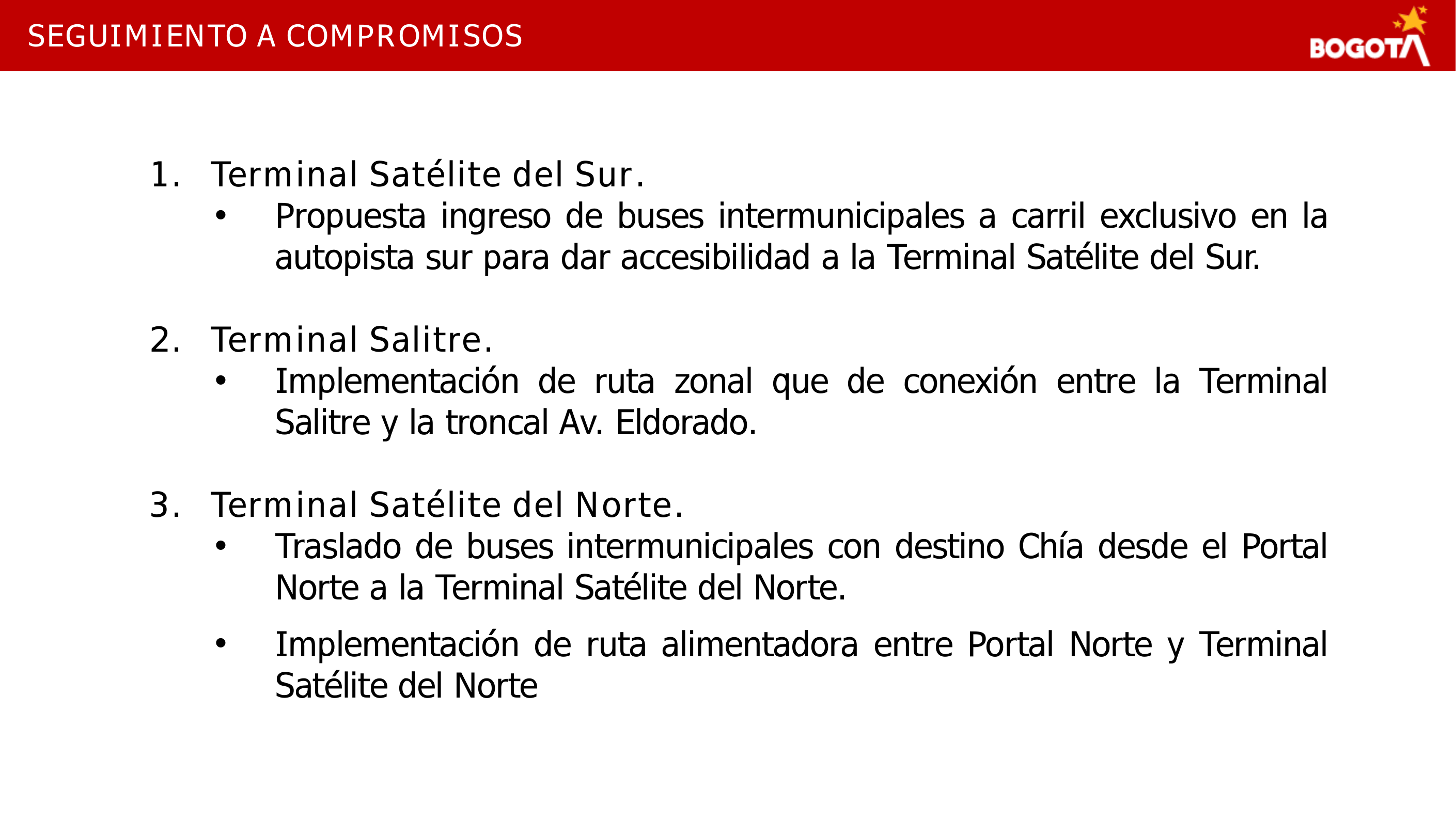

SEGUIMIENTO A COMPROMISOS
Terminal Satélite del Sur.
Propuesta ingreso de buses intermunicipales a carril exclusivo en la autopista sur para dar accesibilidad a la Terminal Satélite del Sur.

Terminal Salitre.
Implementación de ruta zonal que de conexión entre la Terminal Salitre y la troncal Av. Eldorado.

Terminal Satélite del Norte.
Traslado de buses intermunicipales con destino Chía desde el Portal Norte a la Terminal Satélite del Norte.

Implementación de ruta alimentadora entre Portal Norte y Terminal Satélite del Norte